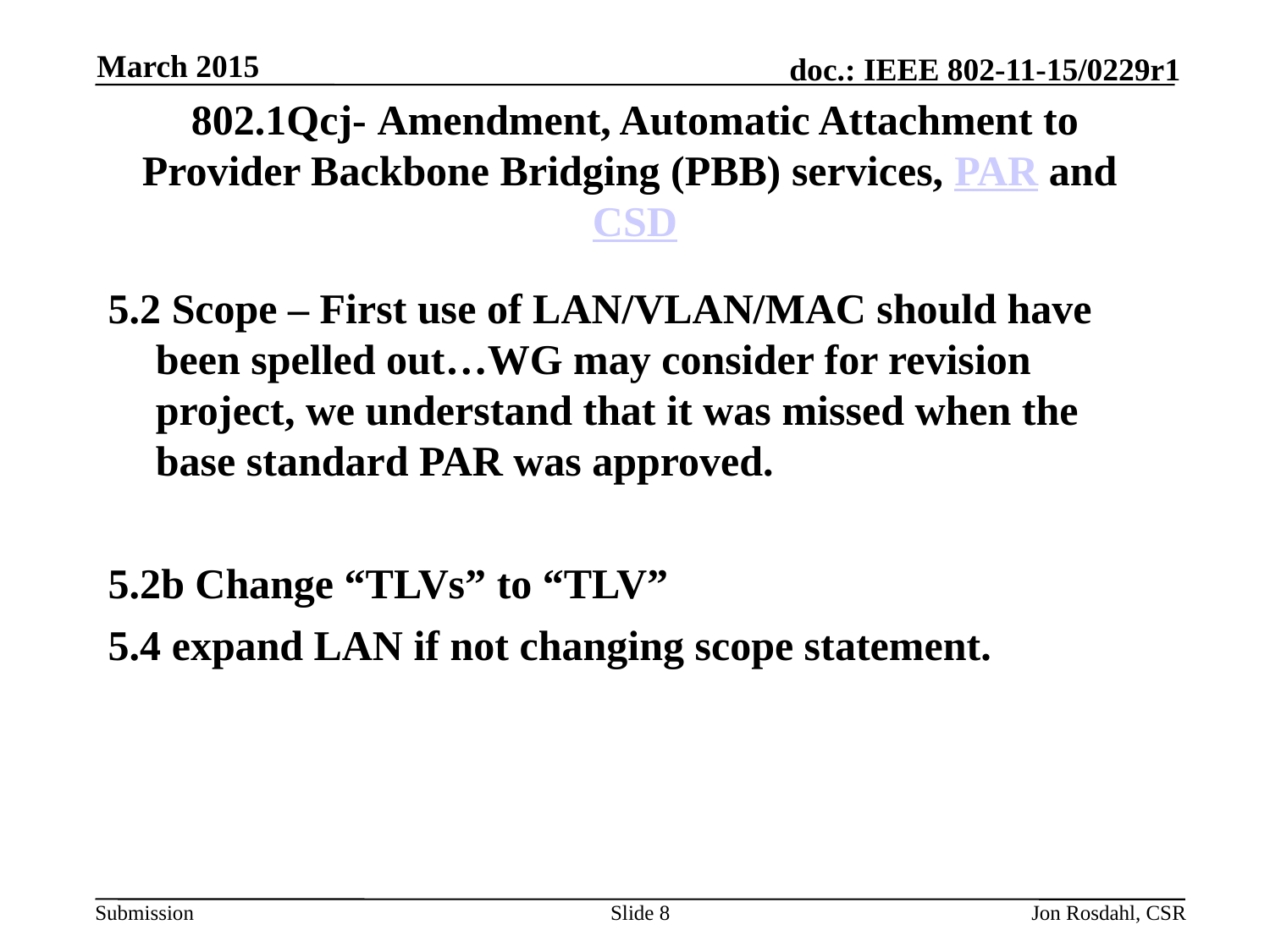

March 2015
# 802.1Qcj- Amendment, Automatic Attachment to Provider Backbone Bridging (PBB) services, PAR and CSD
5.2 Scope – First use of LAN/VLAN/MAC should have been spelled out…WG may consider for revision project, we understand that it was missed when the base standard PAR was approved.

5.2b Change “TLVs” to “TLV”
5.4 expand LAN if not changing scope statement.

Slide 8
Jon Rosdahl, CSR